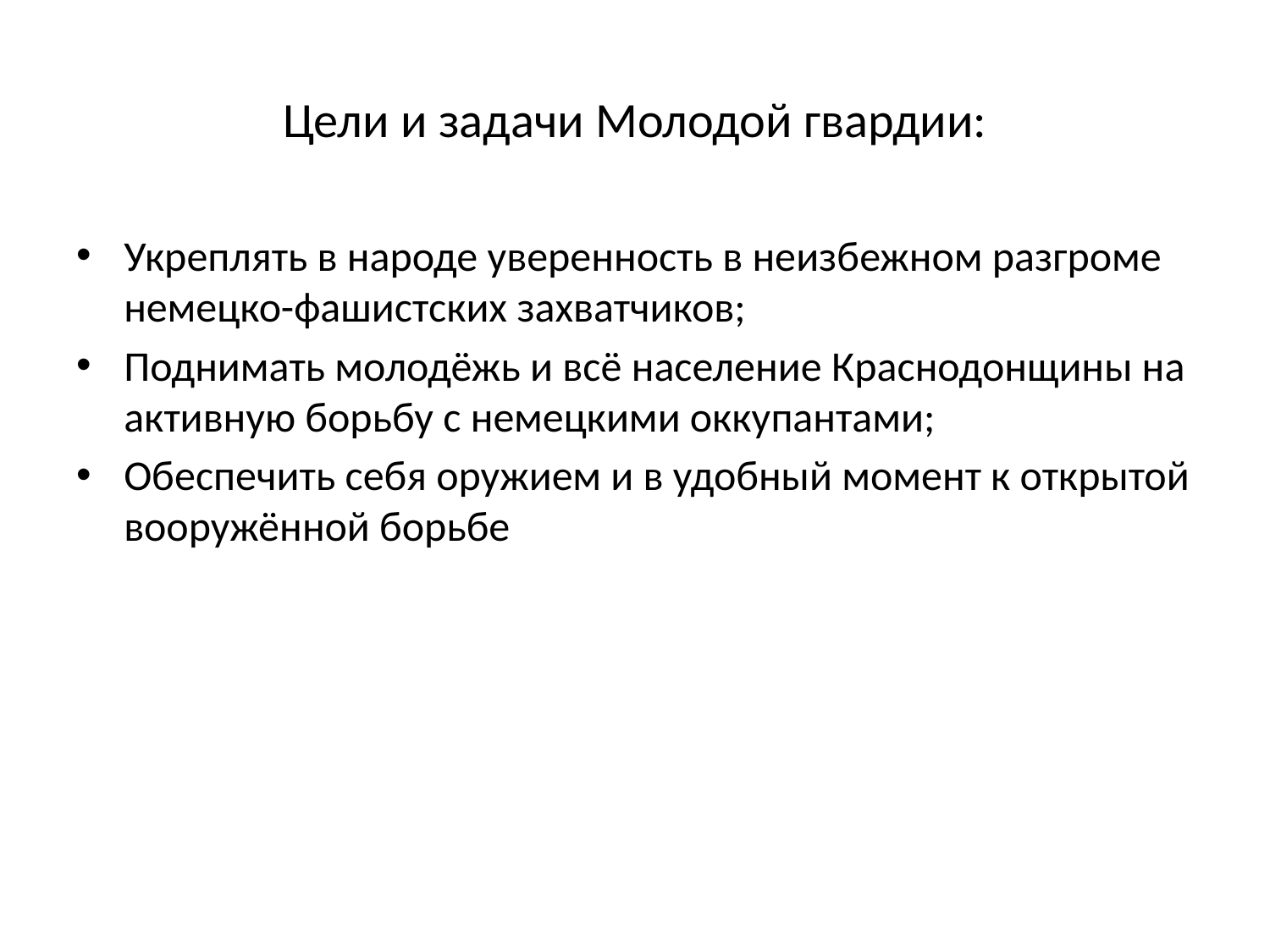

# Цели и задачи Молодой гвардии:
Укреплять в народе уверенность в неизбежном разгроме немецко-фашистских захватчиков;
Поднимать молодёжь и всё население Краснодонщины на активную борьбу с немецкими оккупантами;
Обеспечить себя оружием и в удобный момент к открытой вооружённой борьбе